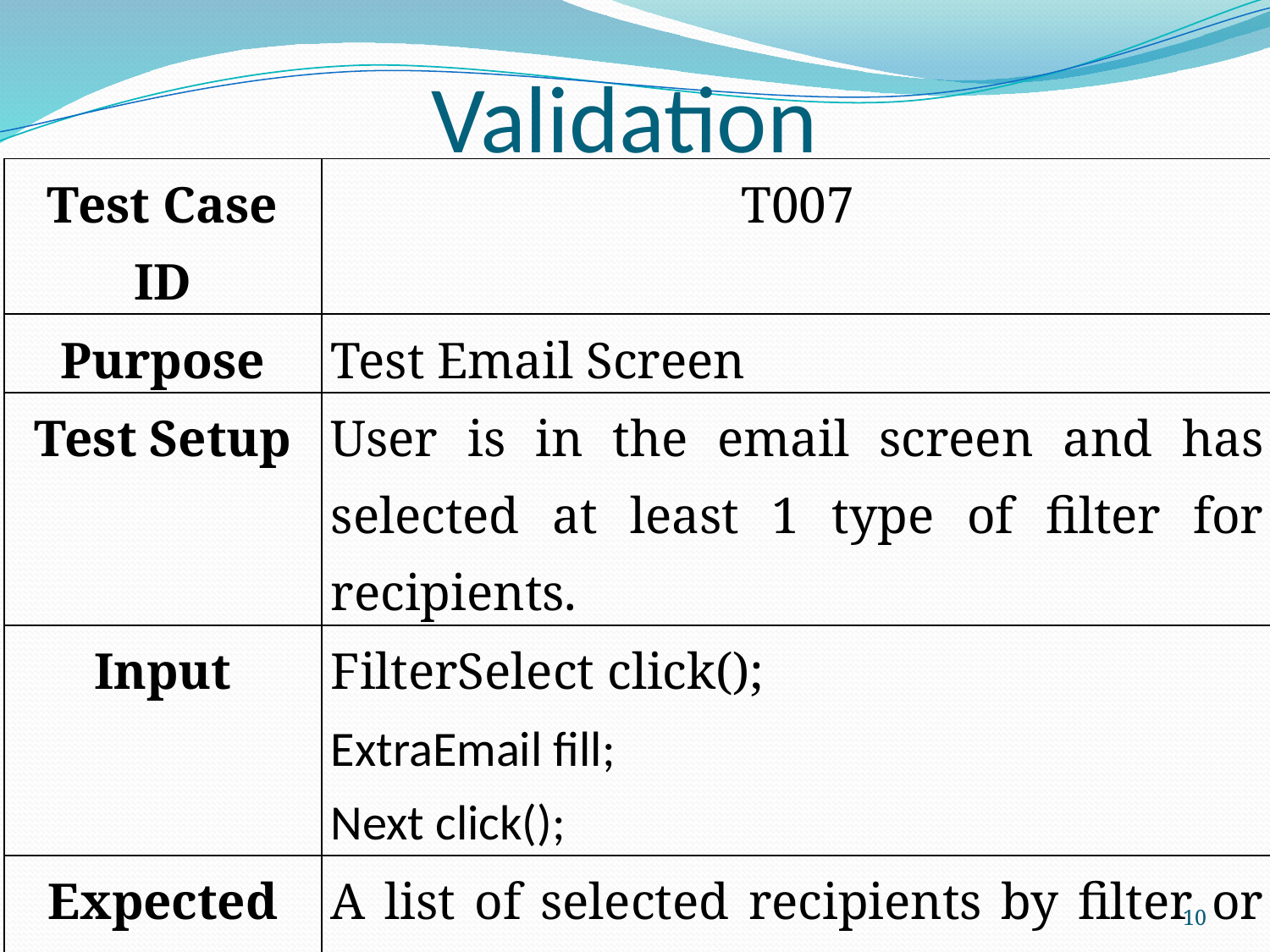

# Validation
| Test Case ID | T007 |
| --- | --- |
| Purpose | Test Email Screen |
| Test Setup | User is in the email screen and has selected at least 1 type of filter for recipients. |
| Input | FilterSelect click(); ExtraEmail fill; Next click(); |
| Expected Output | A list of selected recipients by filter or extra emails is displayed. |
| Actual Output | Same as expected. |
10